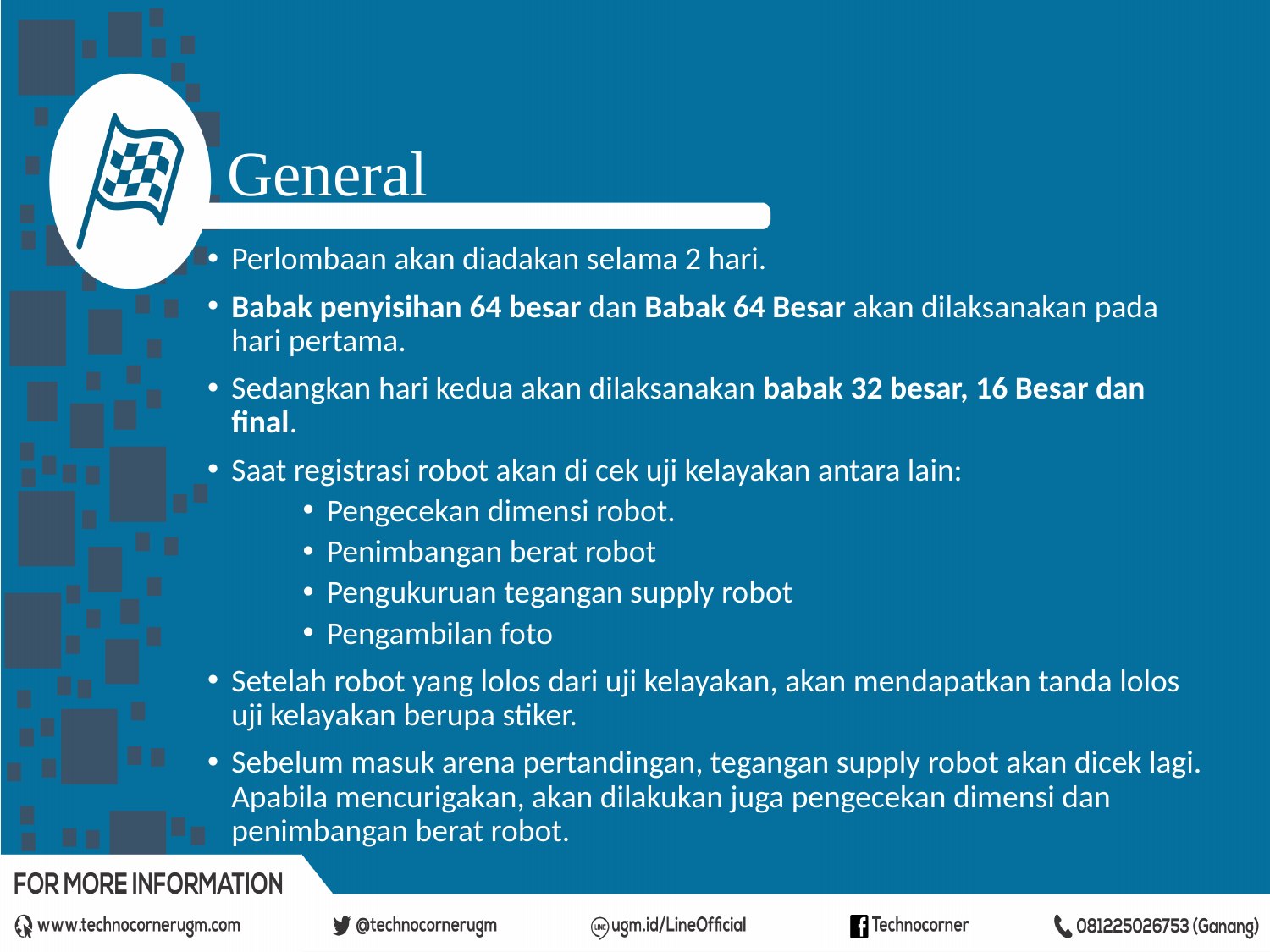

General
Perlombaan akan diadakan selama 2 hari.
Babak penyisihan 64 besar dan Babak 64 Besar akan dilaksanakan pada hari pertama.
Sedangkan hari kedua akan dilaksanakan babak 32 besar, 16 Besar dan final.
Saat registrasi robot akan di cek uji kelayakan antara lain:
Pengecekan dimensi robot.
Penimbangan berat robot
Pengukuruan tegangan supply robot
Pengambilan foto
Setelah robot yang lolos dari uji kelayakan, akan mendapatkan tanda lolos uji kelayakan berupa stiker.
Sebelum masuk arena pertandingan, tegangan supply robot akan dicek lagi. Apabila mencurigakan, akan dilakukan juga pengecekan dimensi dan penimbangan berat robot.